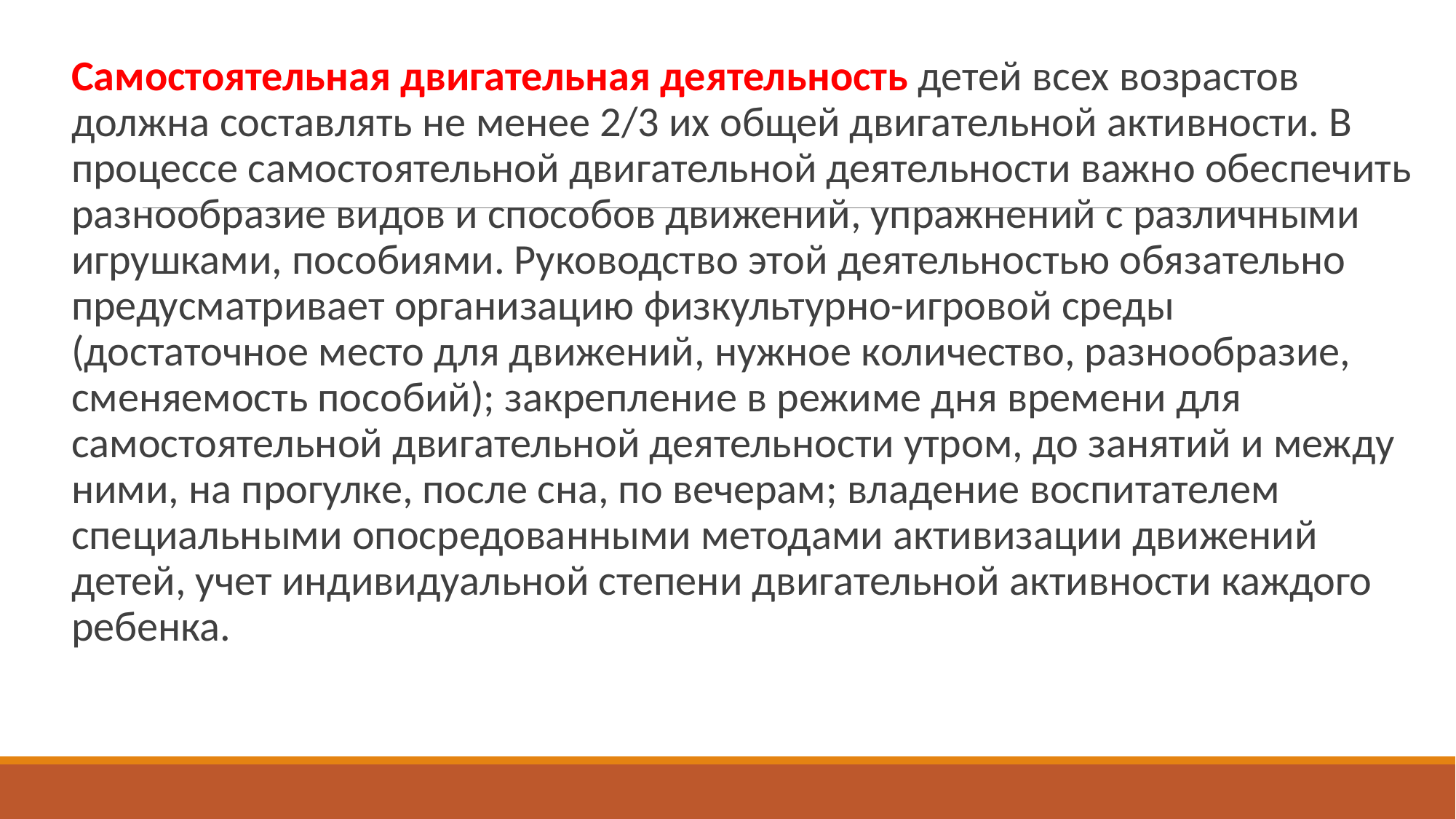

Самостоятельная двигательная деятельность детей всех возрастов должна составлять не менее 2/3 их общей двигательной активности. В процессе самостоятельной двигательной деятельности важно обеспечить разнообразие видов и способов движений, упражнений с различными игрушками, пособиями. Руководство этой деятельностью обязательно предусматривает организацию физкультурно-игровой среды (достаточное место для движений, нужное количество, разнообразие, сменяемость пособий); закрепление в режиме дня времени для самостоятельной двигательной деятельности утром, до занятий и между ними, на прогулке, после сна, по вечерам; владение воспитателем специальными опосредованными методами активизации движений детей, учет индивидуальной степени двигательной активности каждого ребенка.